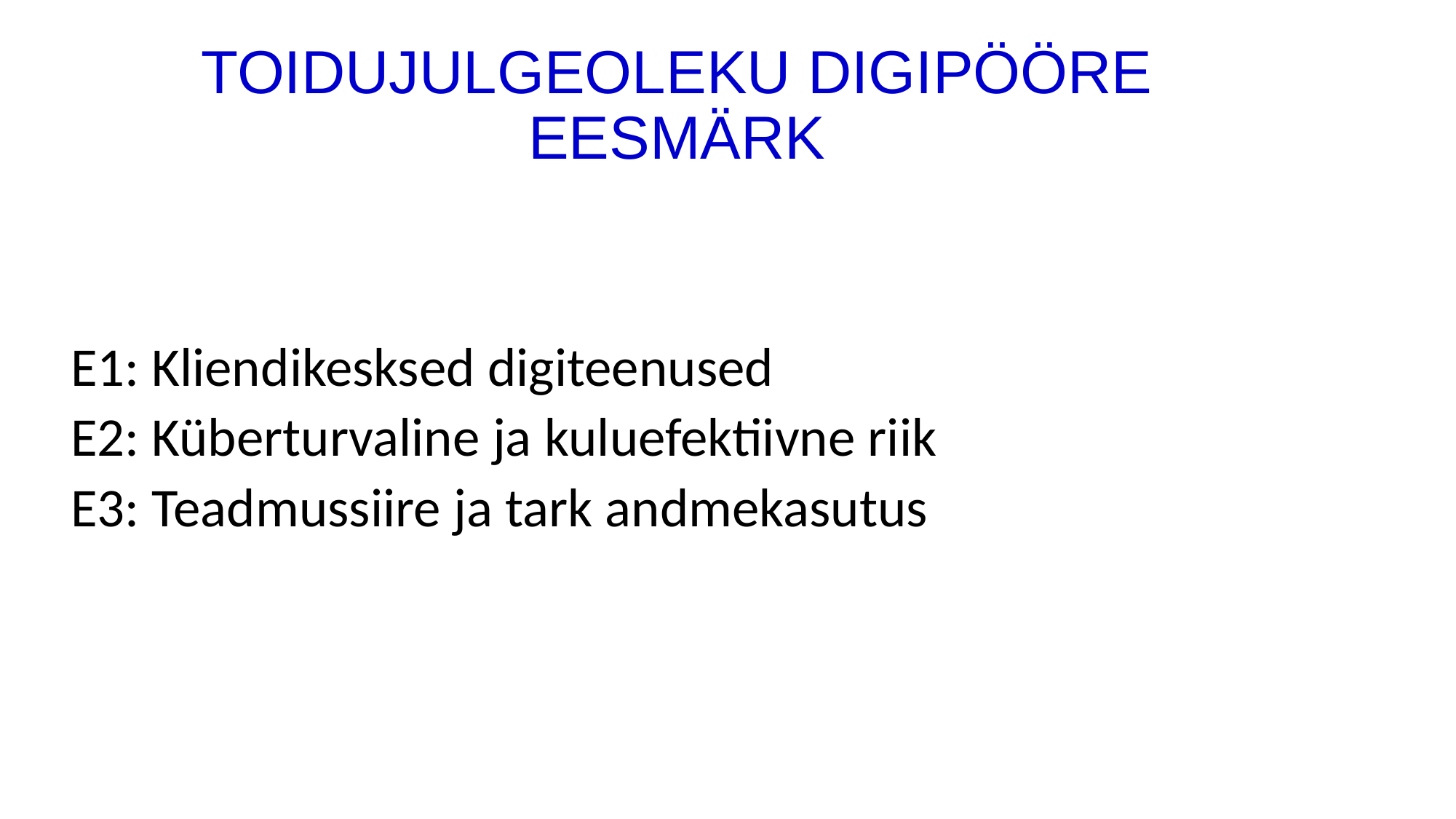

# TOIDUJULGEOLEKU DIGIPÖÖRE EESMÄRK
E1: Kliendikesksed digiteenused
E2: Küberturvaline ja kuluefektiivne riik
E3: Teadmussiire ja tark andmekasutus